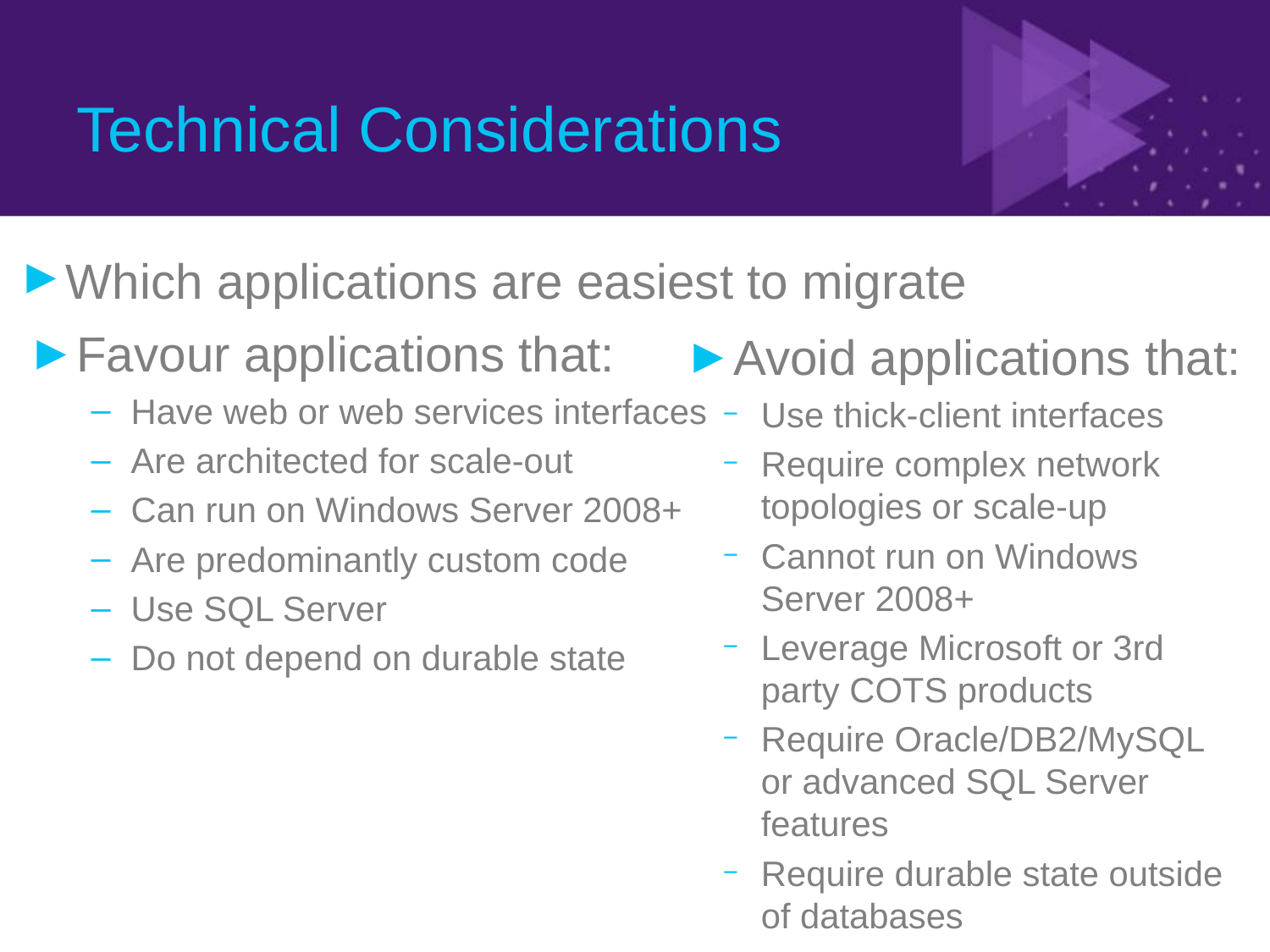

# Technical Considerations
Which applications are easiest to migrate?
Favour applications that:
Have web or web services interfaces
Are architected for scale-out
Can run on Windows Server 2008+
Are predominantly custom code
Use SQL Server
Do not depend on durable state
Avoid applications that:
Use thick-client interfaces
Require complex network topologies or scale-up
Cannot run on Windows Server 2008+
Leverage Microsoft or 3rd party COTS products
Require Oracle/DB2/MySQL or advanced SQL Server features
Require durable state outside of databases